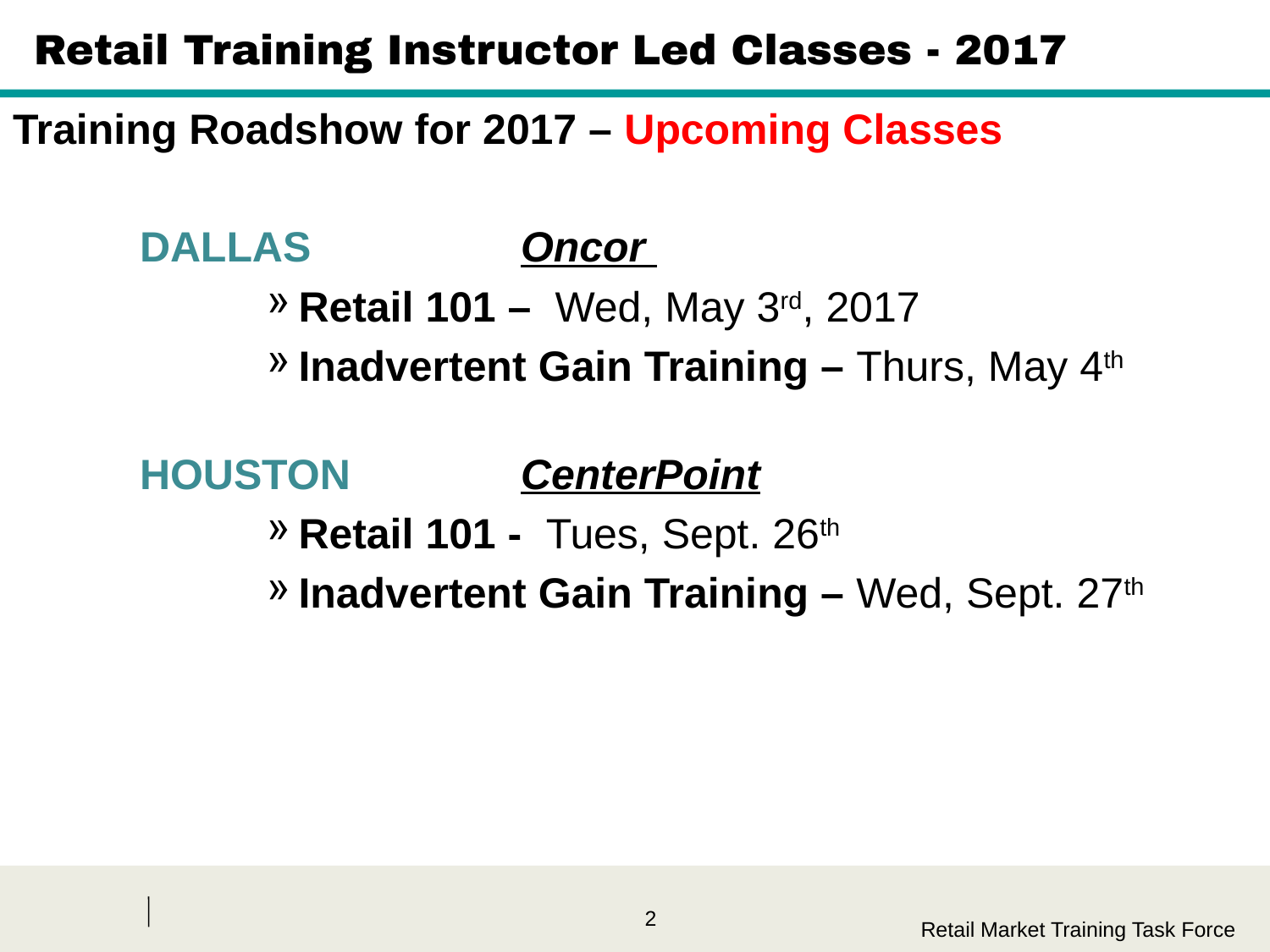

# Retail Training Instructor Led Classes - 2017
Training Roadshow for 2017 – Upcoming Classes

	DALLAS		Oncor
Retail 101 –  Wed, May 3rd, 2017
Inadvertent Gain Training – Thurs, May 4th

    	HOUSTON		CenterPoint
Retail 101 -  Tues, Sept. 26th
Inadvertent Gain Training – Wed, Sept. 27th

Retail Market Training Task Force